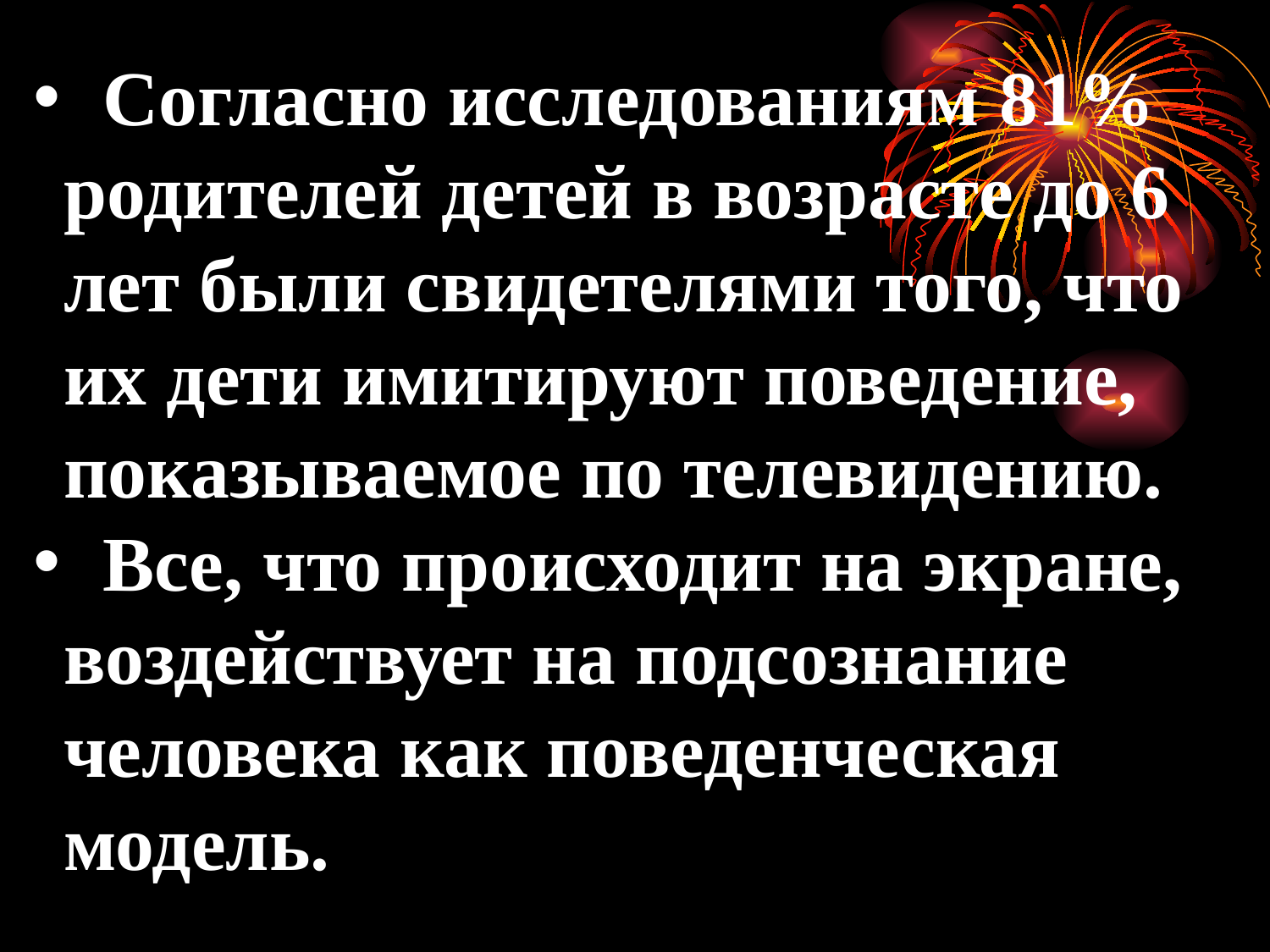

Согласно исследованиям 81% родителей детей в возрасте до 6 лет были свидетелями того, что их дети имитируют поведение, показываемое по телевидению.
  Все, что происходит на экране, воздействует на подсознание человека как поведенческая модель.